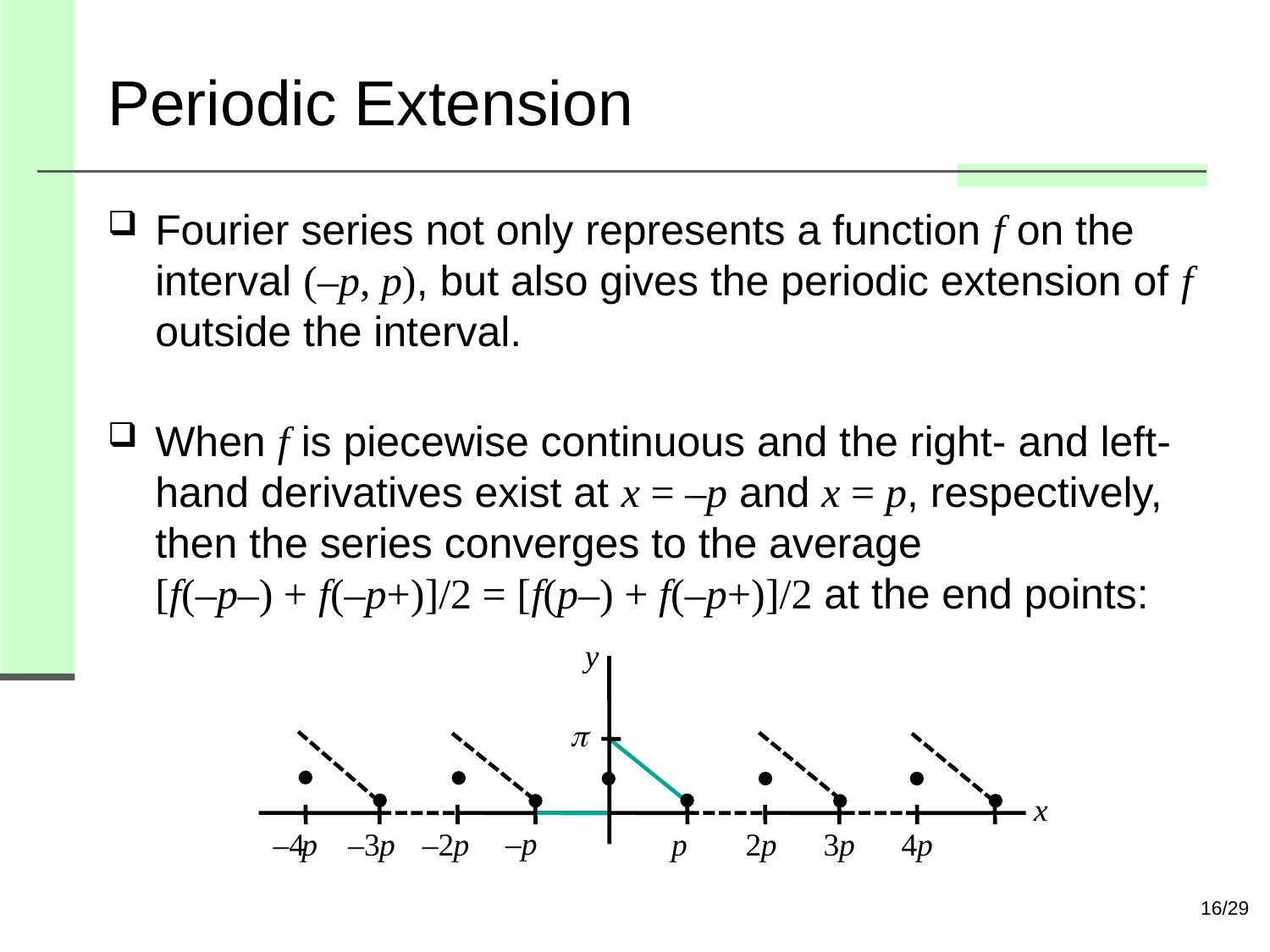

# Periodic Extension
Fourier series not only represents a function f on the interval (–p, p), but also gives the periodic extension of f outside the interval.
When f is piecewise continuous and the right- and left-hand derivatives exist at x = –p and x = p, respectively, then the series converges to the average
[f(–p–) + f(–p+)]/2 = [f(p–) + f(–p+)]/2 at the end points:
y

π

x

–p
–4
p
–3
p
–2
p
p
2
p
3
p
4
p
16